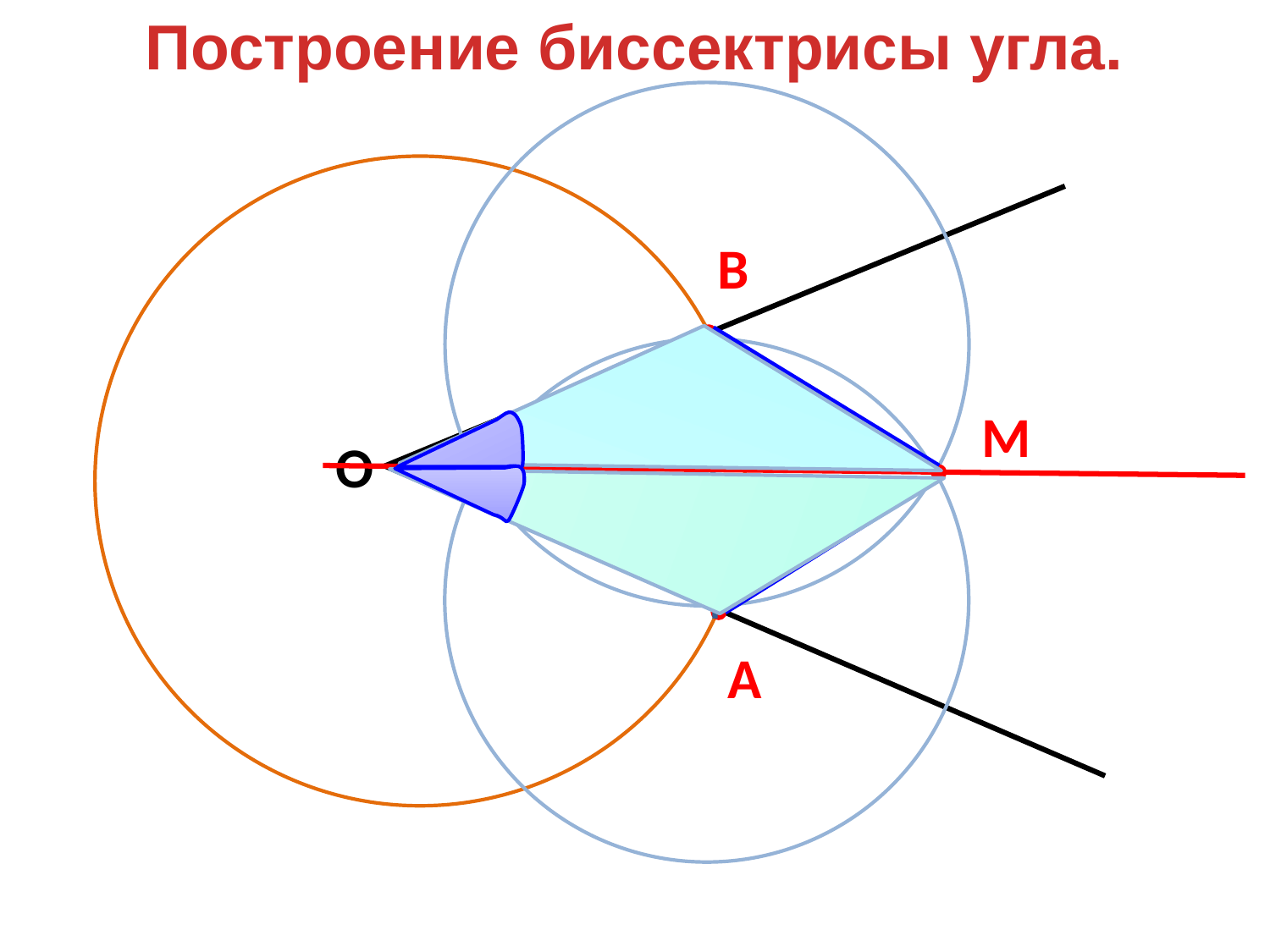

Построение биссектрисы угла.

В

М

О

А